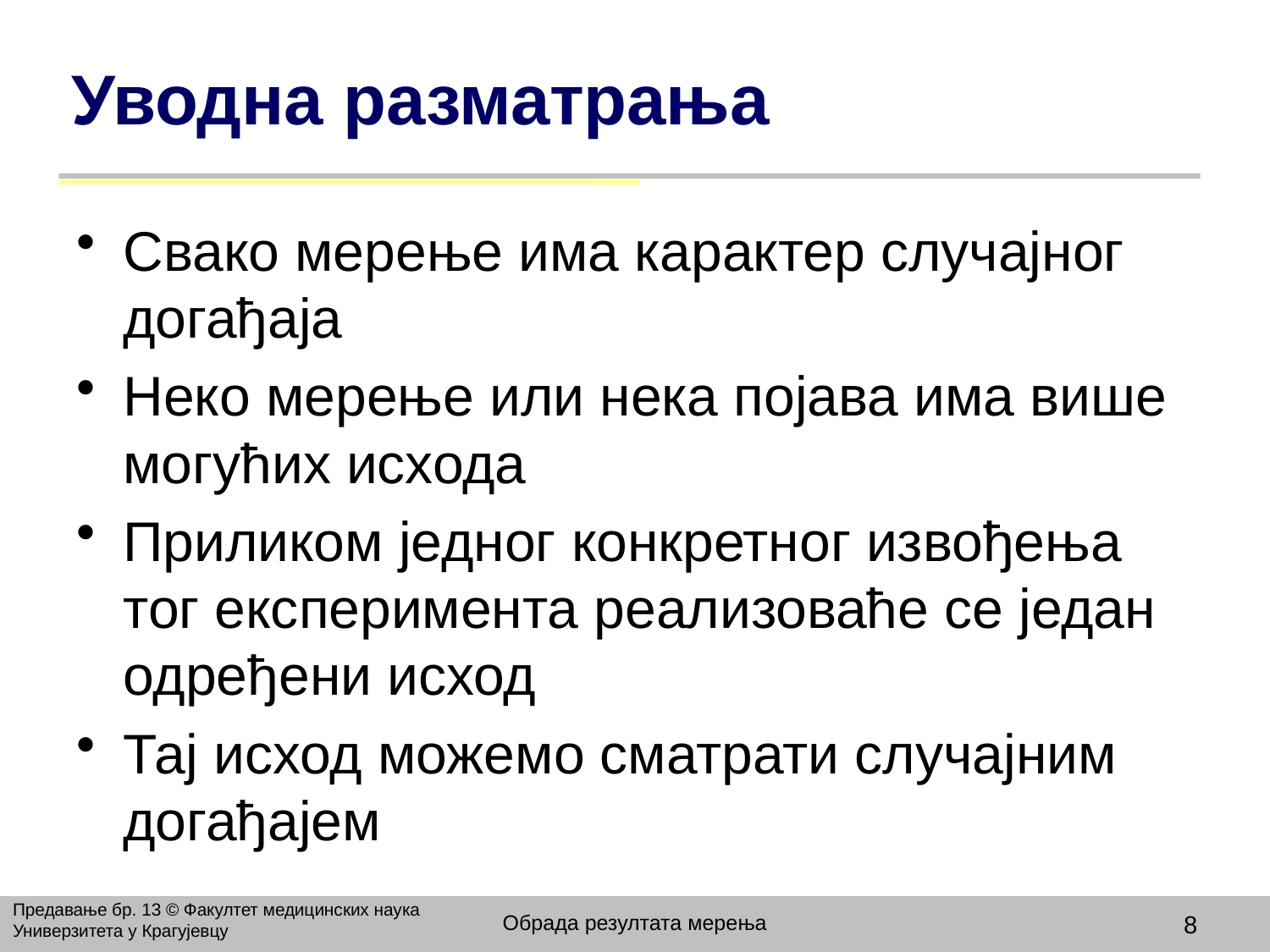

# Уводна разматрања
Свако мерење има карактер случајног догађаја
Неко мерење или нека појава има више могућих исхода
Приликом једног конкретног извођења тог експеримента реализоваће се један одређени исход
Тај исход можемо сматрати случајним догађајем

Предавање бр. 13 © Факултет медицинских наука Универзитета у Крагујевцу
Обрада резултата мерења
8